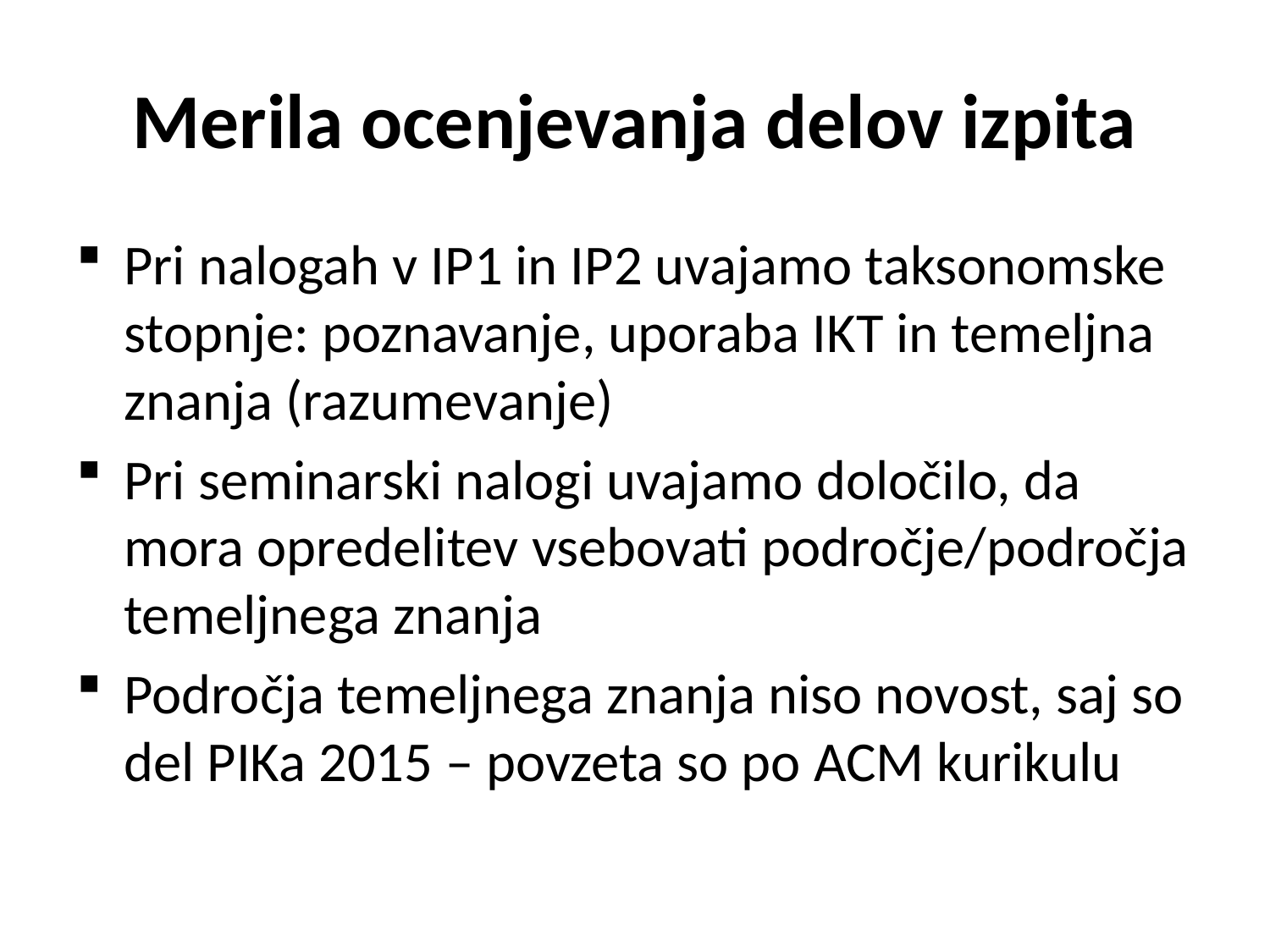

# Merila ocenjevanja delov izpita
Pri nalogah v IP1 in IP2 uvajamo taksonomske stopnje: poznavanje, uporaba IKT in temeljna znanja (razumevanje)
Pri seminarski nalogi uvajamo določilo, da mora opredelitev vsebovati področje/področja temeljnega znanja
Področja temeljnega znanja niso novost, saj so del PIKa 2015 – povzeta so po ACM kurikulu